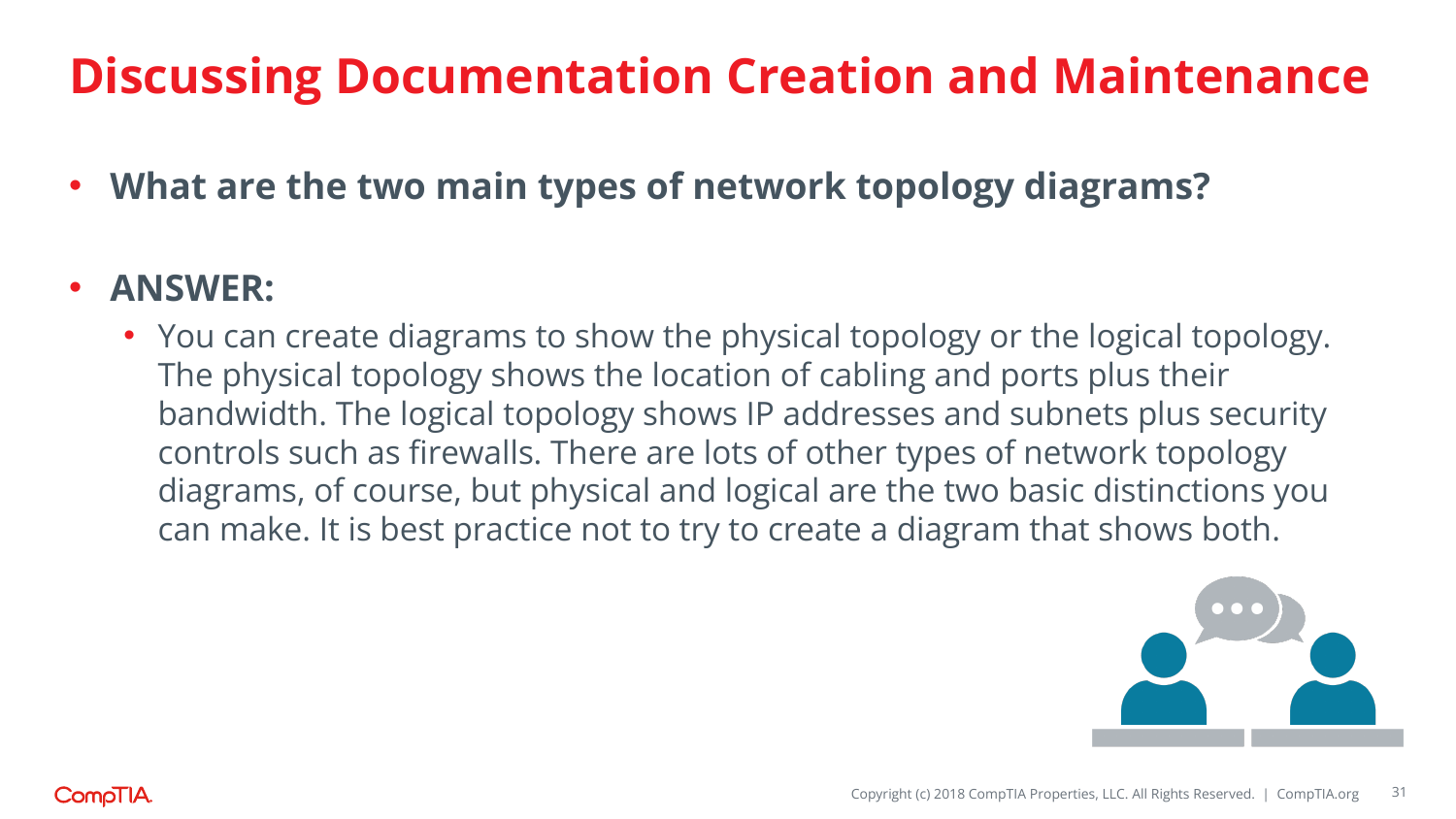

# Discussing Documentation Creation and Maintenance
What are the two main types of network topology diagrams?

ANSWER:
You can create diagrams to show the physical topology or the logical topology. The physical topology shows the location of cabling and ports plus their bandwidth. The logical topology shows IP addresses and subnets plus security controls such as firewalls. There are lots of other types of network topology diagrams, of course, but physical and logical are the two basic distinctions you can make. It is best practice not to try to create a diagram that shows both.

31